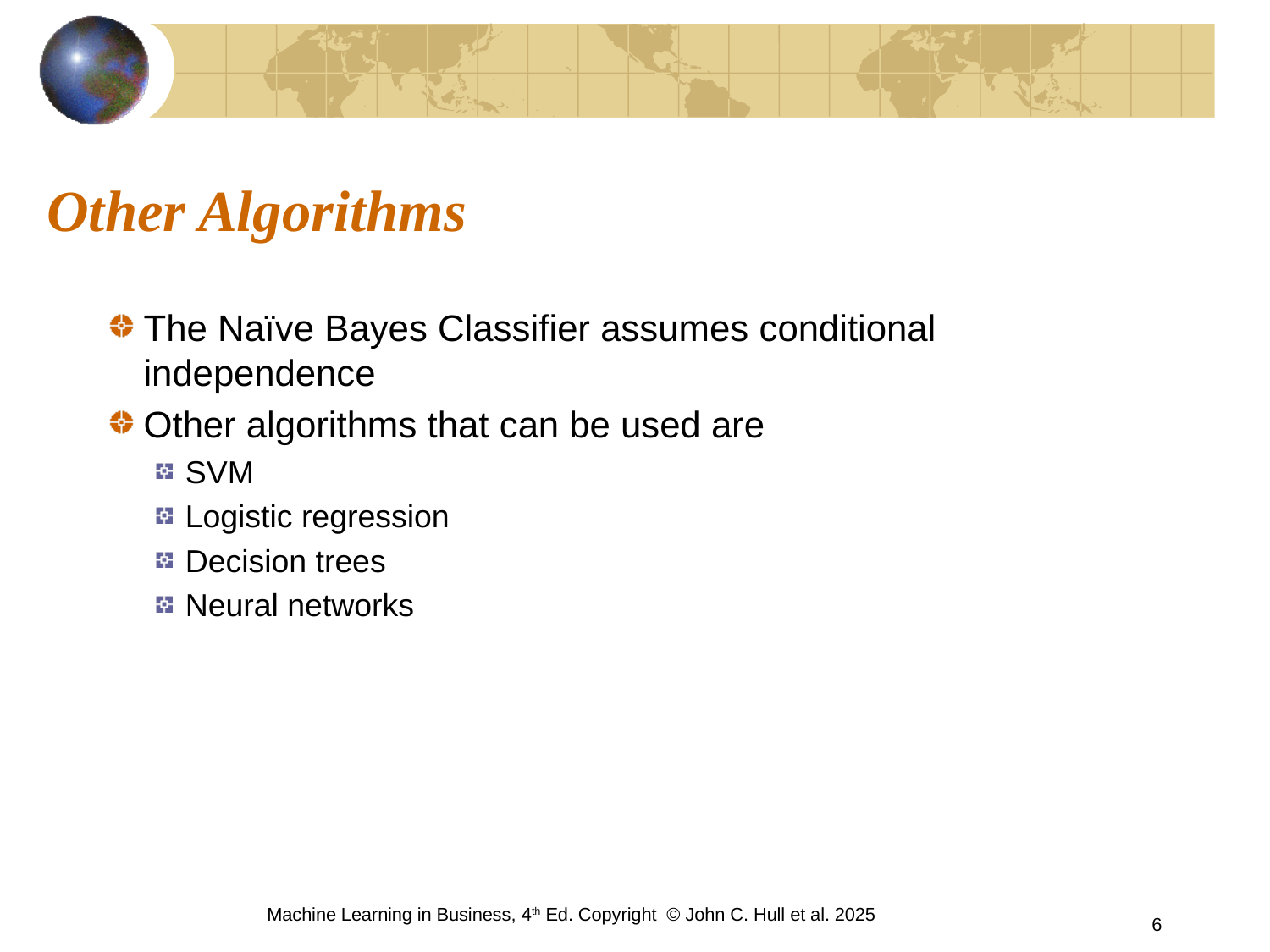

# Other Algorithms
The Naïve Bayes Classifier assumes conditional independence
Other algorithms that can be used are
SVM
Logistic regression
Decision trees
Neural networks
Machine Learning in Business, 4th Ed. Copyright  © John C. Hull et al. 2025
6